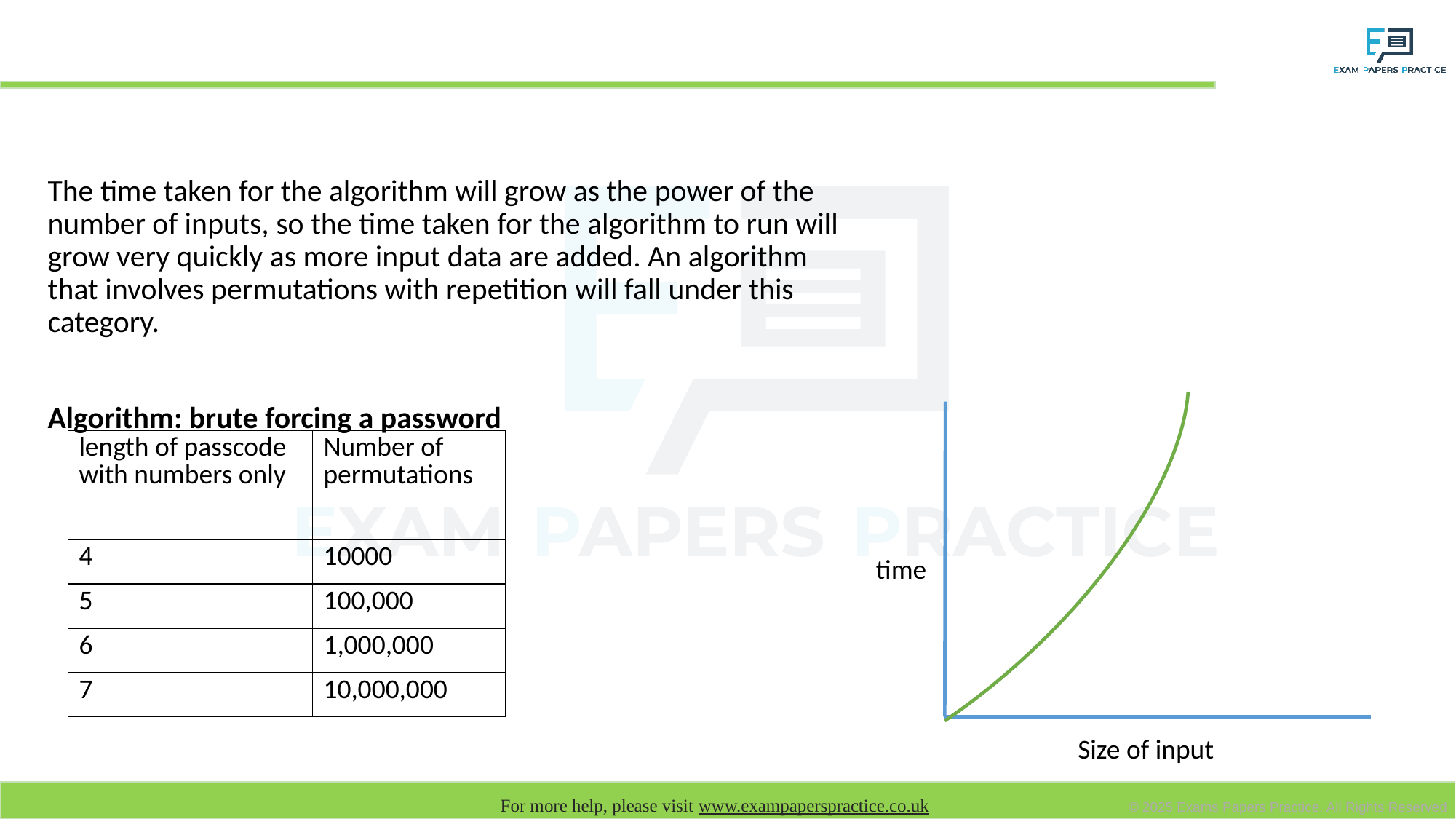

# Exponential time O(an)
The time taken for the algorithm will grow as the power of the number of inputs, so the time taken for the algorithm to run will grow very quickly as more input data are added. An algorithm that involves permutations with repetition will fall under this category.

Algorithm: brute forcing a password

| length of passcode with numbers only | Number of permutations |
| --- | --- |
| 4 | 10000 |
| 5 | 100,000 |
| 6 | 1,000,000 |
| 7 | 10,000,000 |
time
Size of input